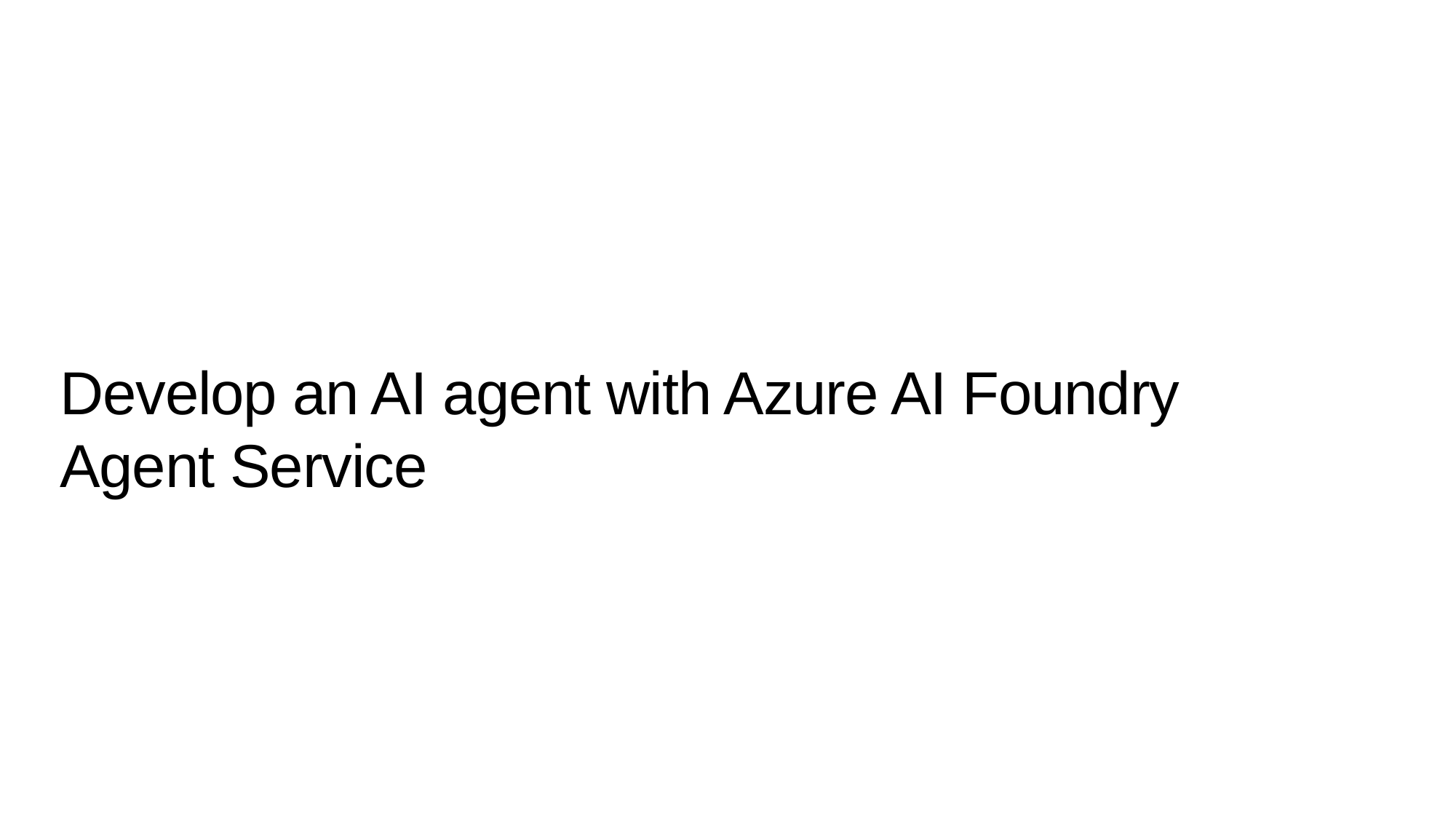

# Develop an AI agent with Azure AI Foundry Agent Service